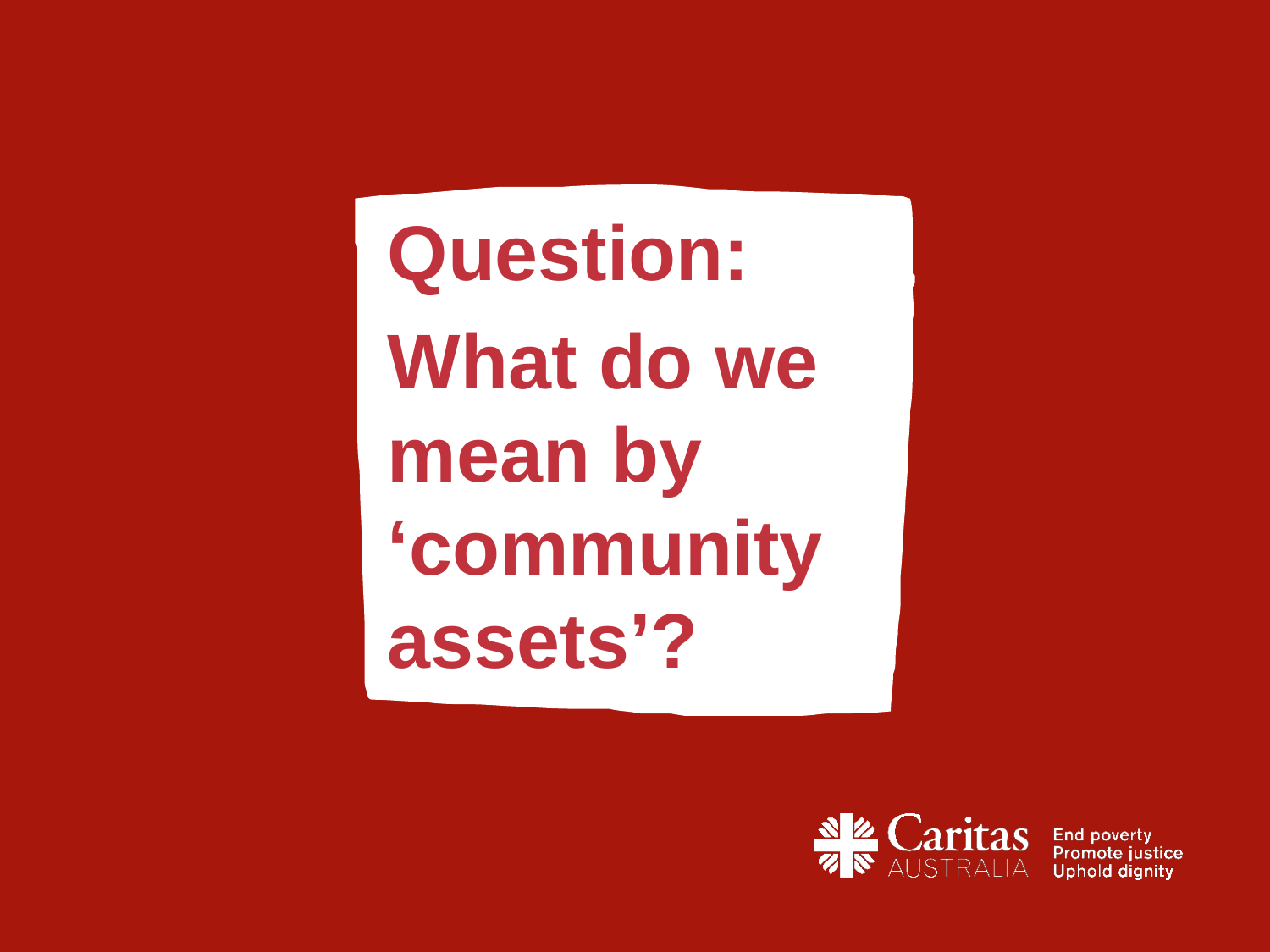

Question:
What do we mean by ‘community assets’?